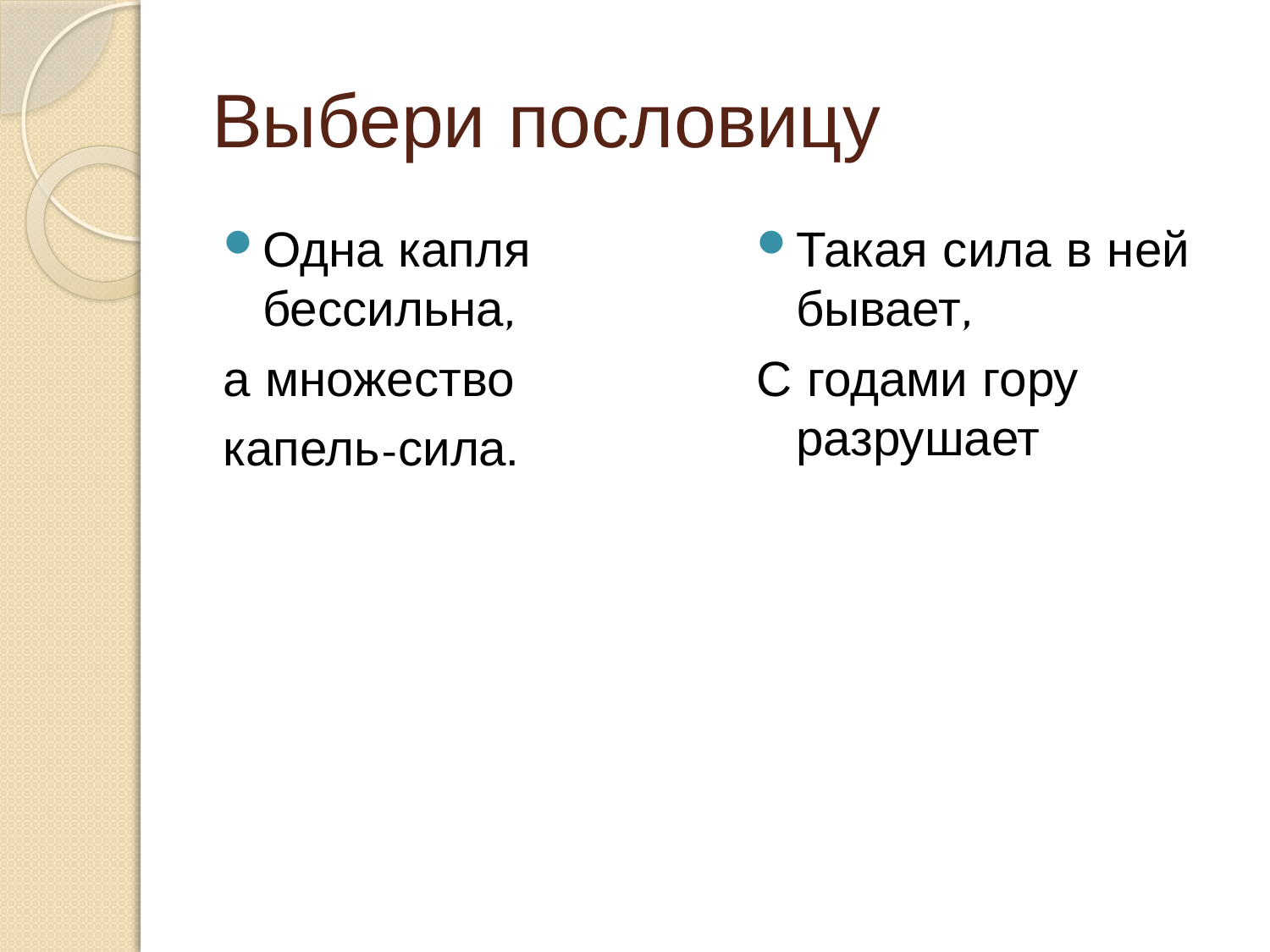

# Выбери пословицу
Одна капля бессильна,
а множество
капель-сила.
Такая сила в ней бывает,
С годами гору разрушает